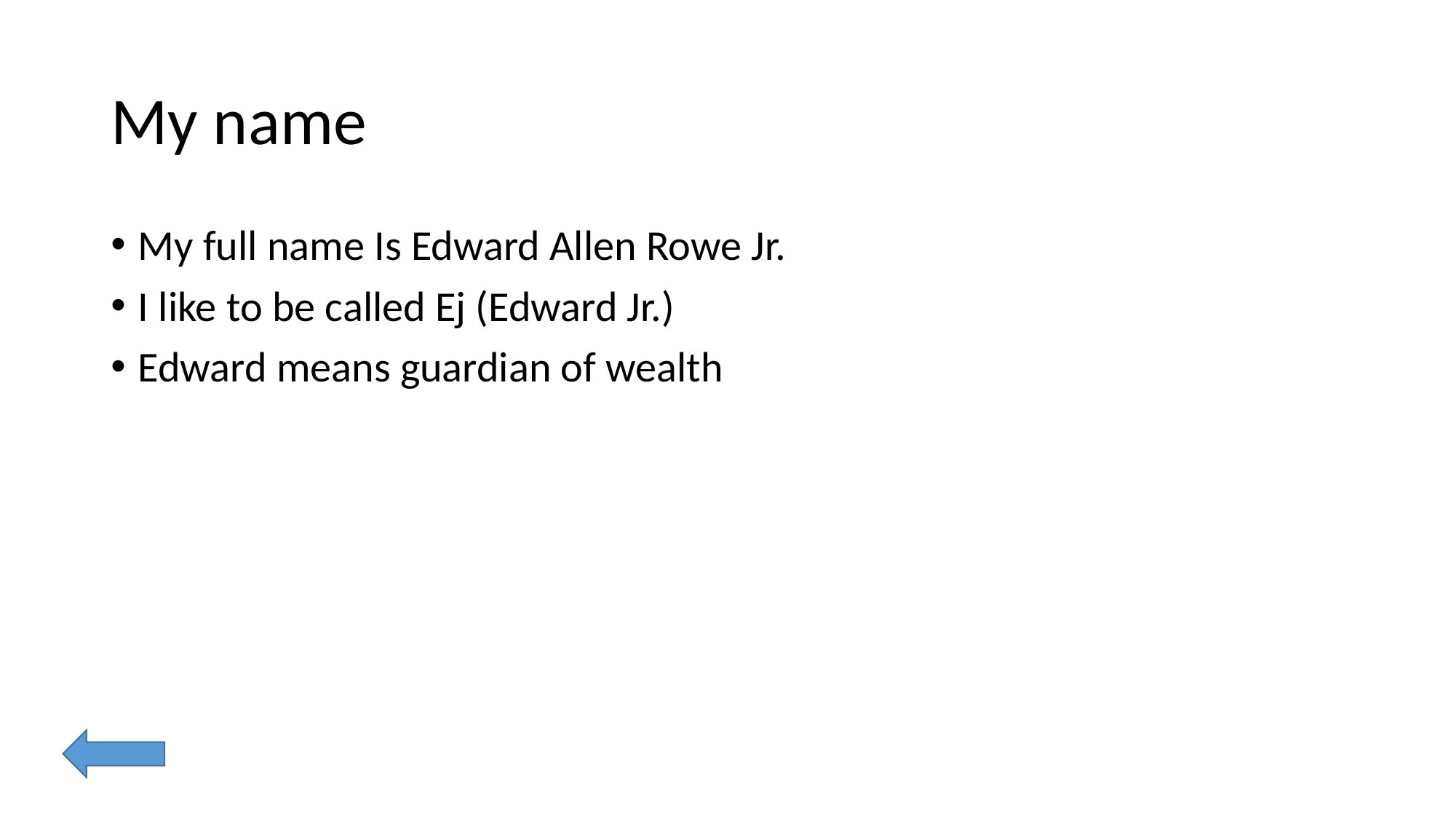

# My name
My full name Is Edward Allen Rowe Jr.
I like to be called Ej (Edward Jr.)
Edward means guardian of wealth